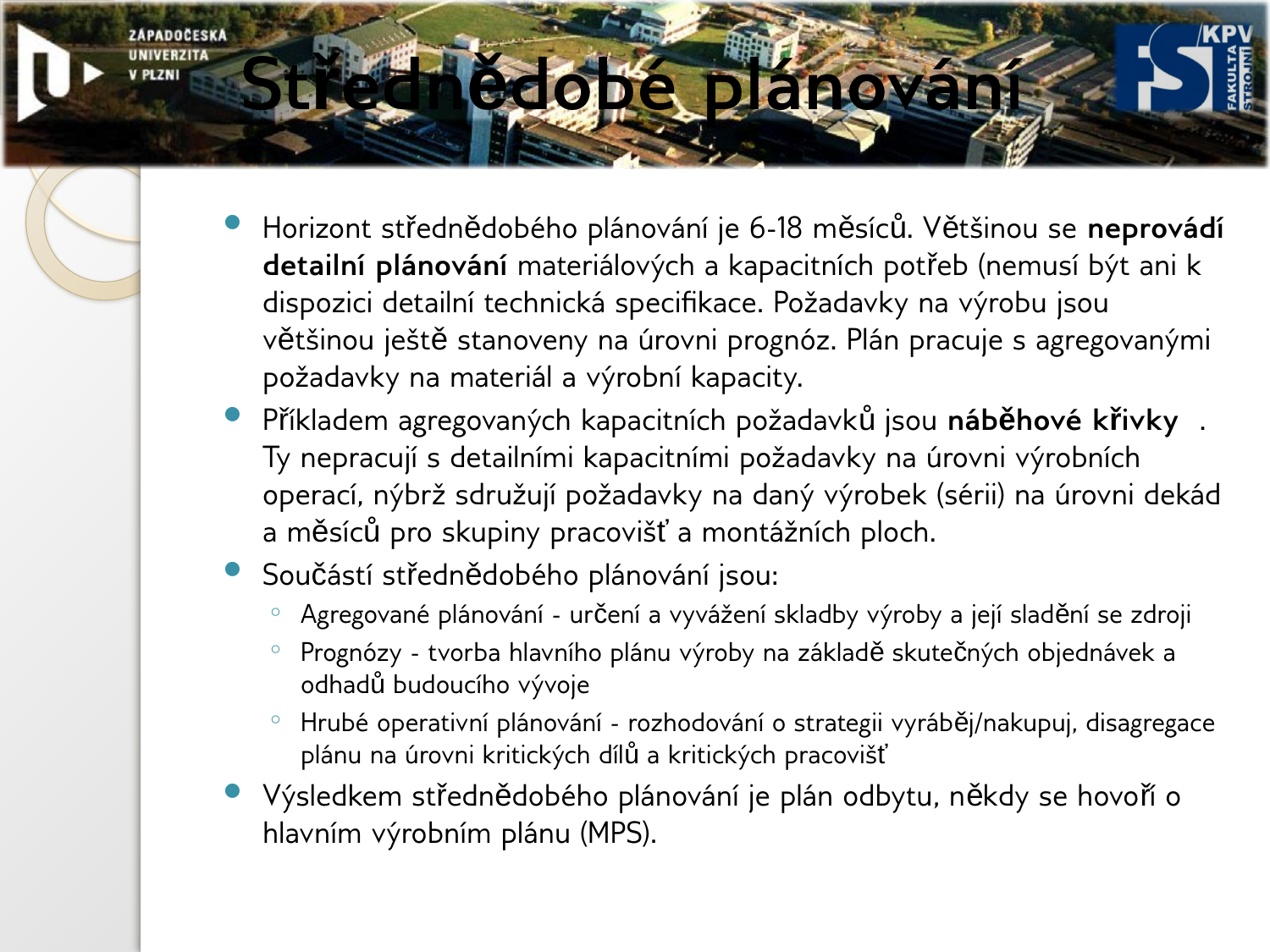

# Střednědobé plánování
Horizont střednědobého plánování je 6-18 měsíců. Většinou se neprovádí detailní plánování materiálových a kapacitních potřeb (nemusí být ani k dispozici detailní technická specifikace. Požadavky na výrobu jsou většinou ještě stanoveny na úrovni prognóz. Plán pracuje s agregovanými požadavky na materiál a výrobní kapacity.
Příkladem agregovaných kapacitních požadavků jsou náběhové křivky  . Ty nepracují s detailními kapacitními požadavky na úrovni výrobních operací, nýbrž sdružují požadavky na daný výrobek (sérii) na úrovni dekád a měsíců pro skupiny pracovišť a montážních ploch.
Součástí střednědobého plánování jsou:
Agregované plánování - určení a vyvážení skladby výroby a její sladění se zdroji
Prognózy - tvorba hlavního plánu výroby na základě skutečných objednávek a odhadů budoucího vývoje
Hrubé operativní plánování - rozhodování o strategii vyráběj/nakupuj, disagregace plánu na úrovni kritických dílů a kritických pracovišť
Výsledkem střednědobého plánování je plán odbytu, někdy se hovoří o hlavním výrobním plánu (MPS).